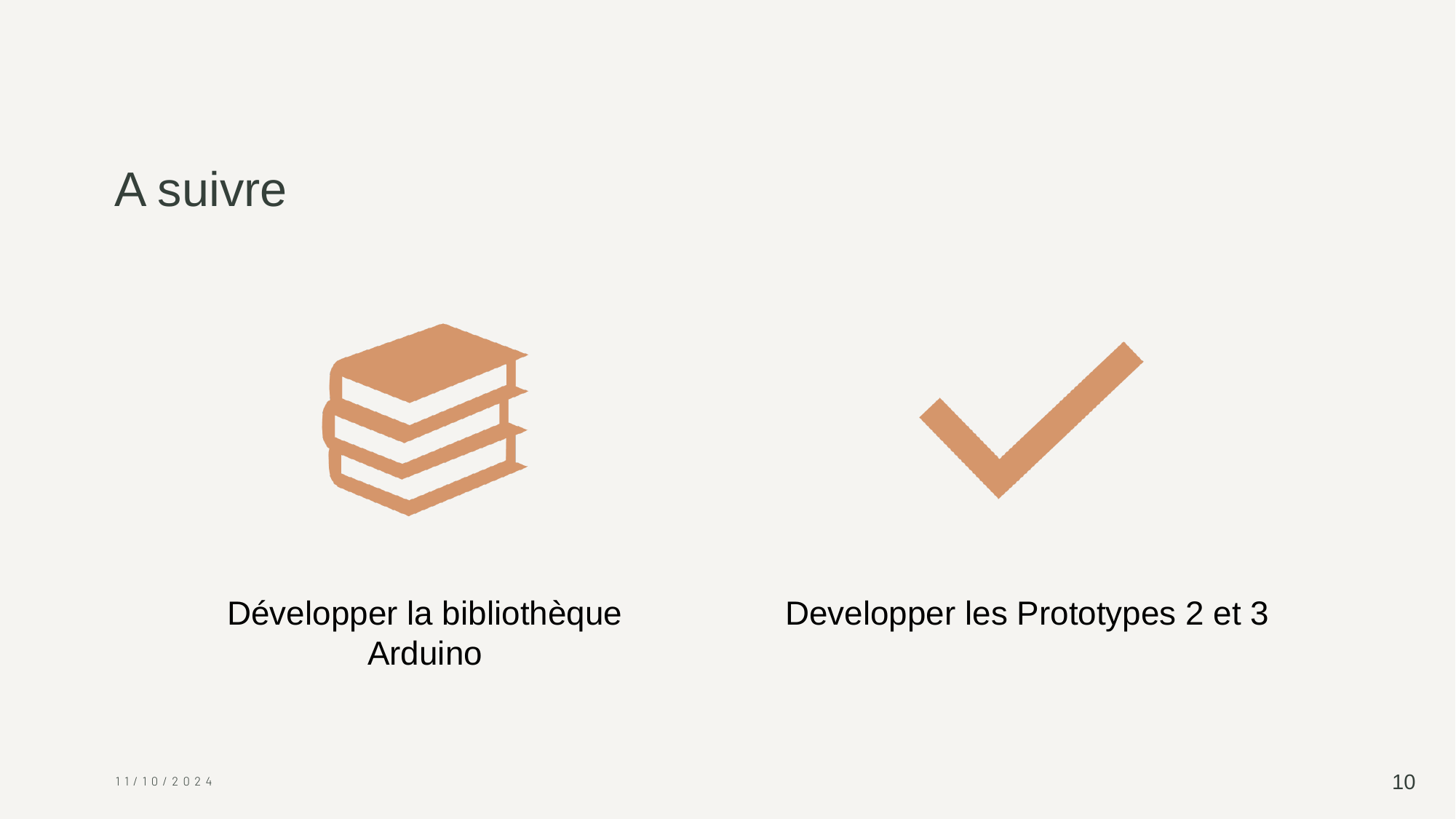

# A suivre
Développer la bibliothèque Arduino
Developper les Prototypes 2 et 3
11/10/2024

10